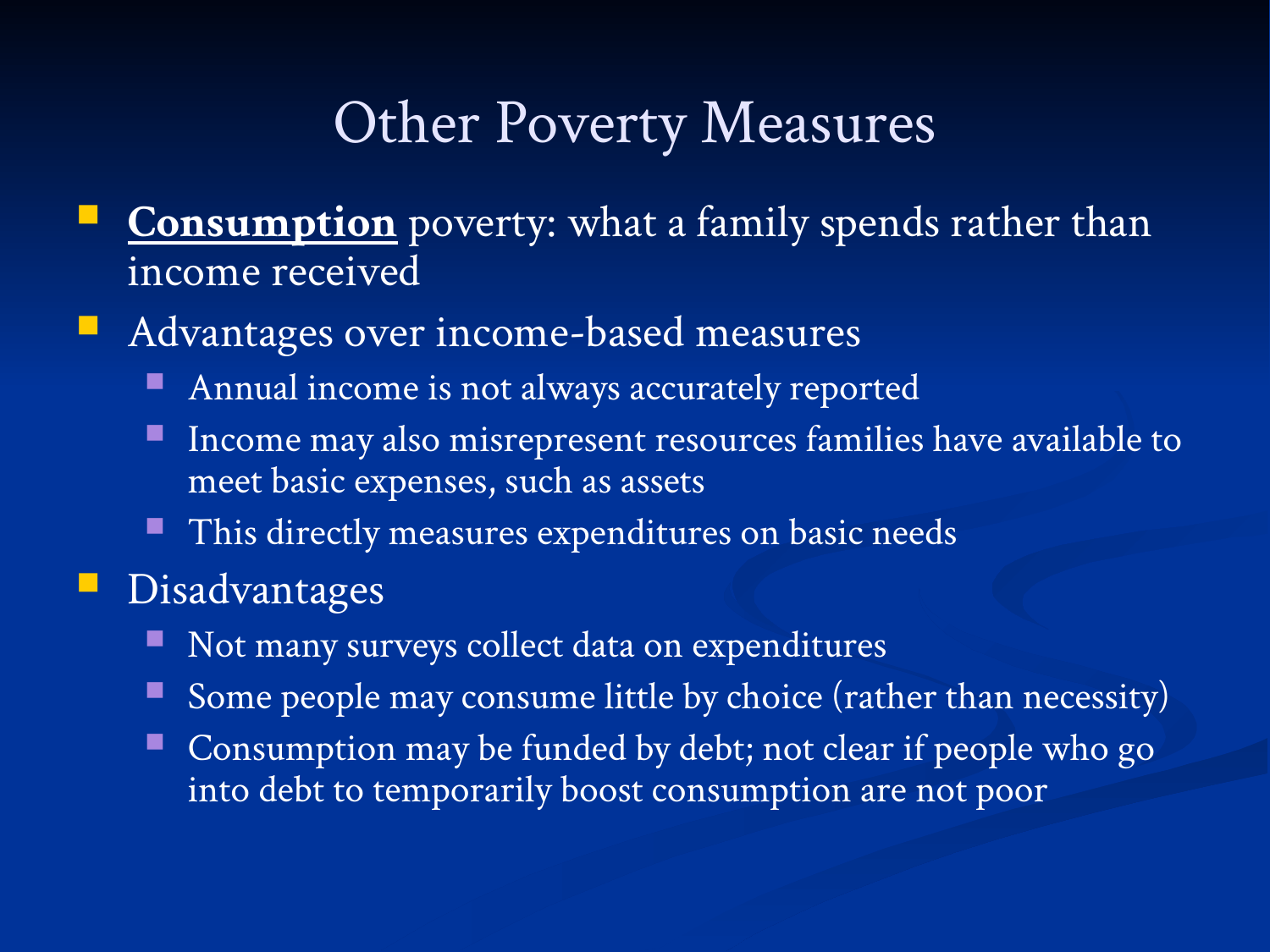

# Other Poverty Measures

Consumption poverty: what a family spends rather than income received
Advantages over income-based measures
Annual income is not always accurately reported
Income may also misrepresent resources families have available to meet basic expenses, such as assets
This directly measures expenditures on basic needs
Disadvantages
Not many surveys collect data on expenditures
Some people may consume little by choice (rather than necessity)
Consumption may be funded by debt; not clear if people who go into debt to temporarily boost consumption are not poor